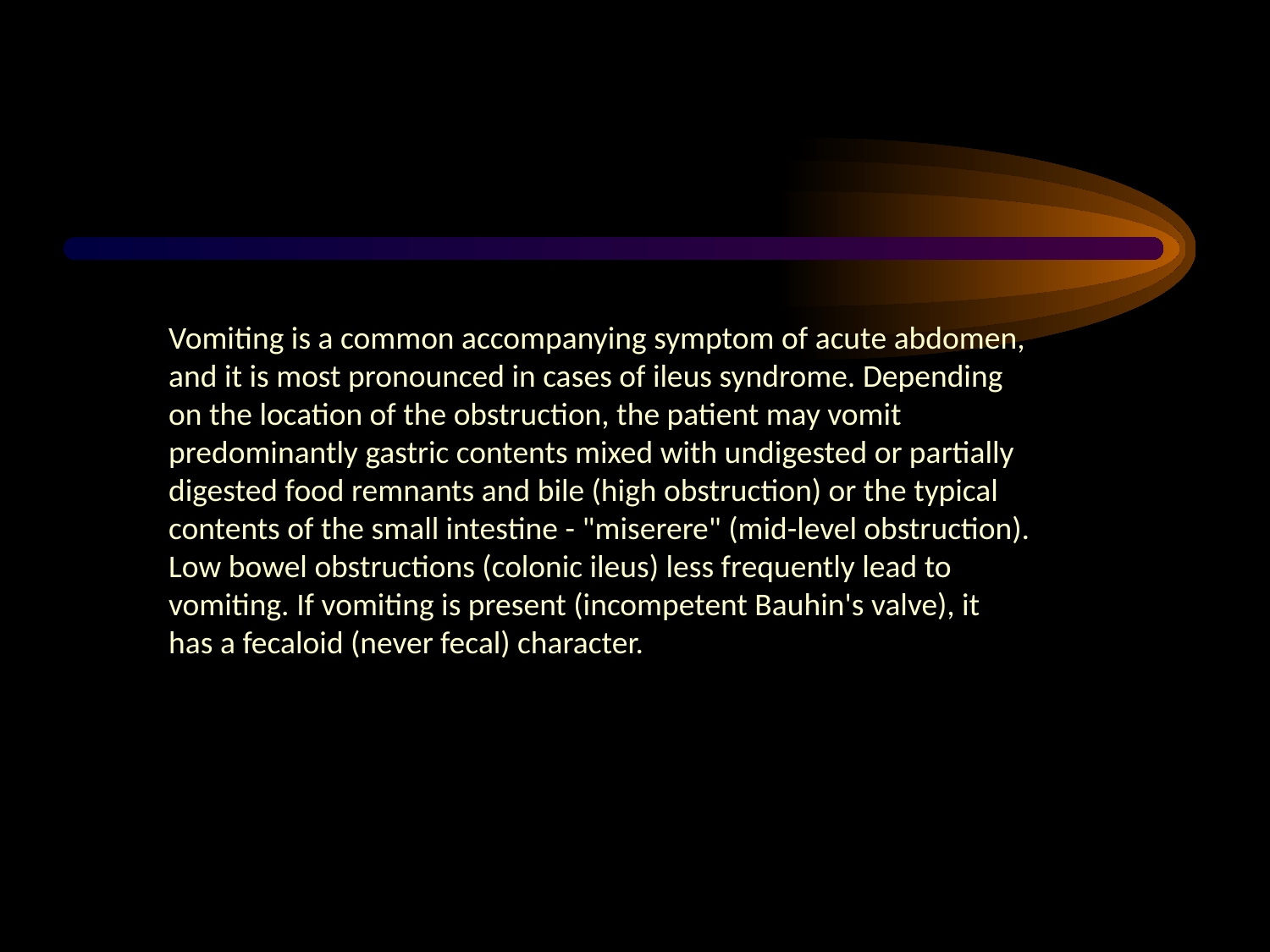

#
Vomiting is a common accompanying symptom of acute abdomen, and it is most pronounced in cases of ileus syndrome. Depending on the location of the obstruction, the patient may vomit predominantly gastric contents mixed with undigested or partially digested food remnants and bile (high obstruction) or the typical contents of the small intestine - "miserere" (mid-level obstruction). Low bowel obstructions (colonic ileus) less frequently lead to vomiting. If vomiting is present (incompetent Bauhin's valve), it has a fecaloid (never fecal) character.